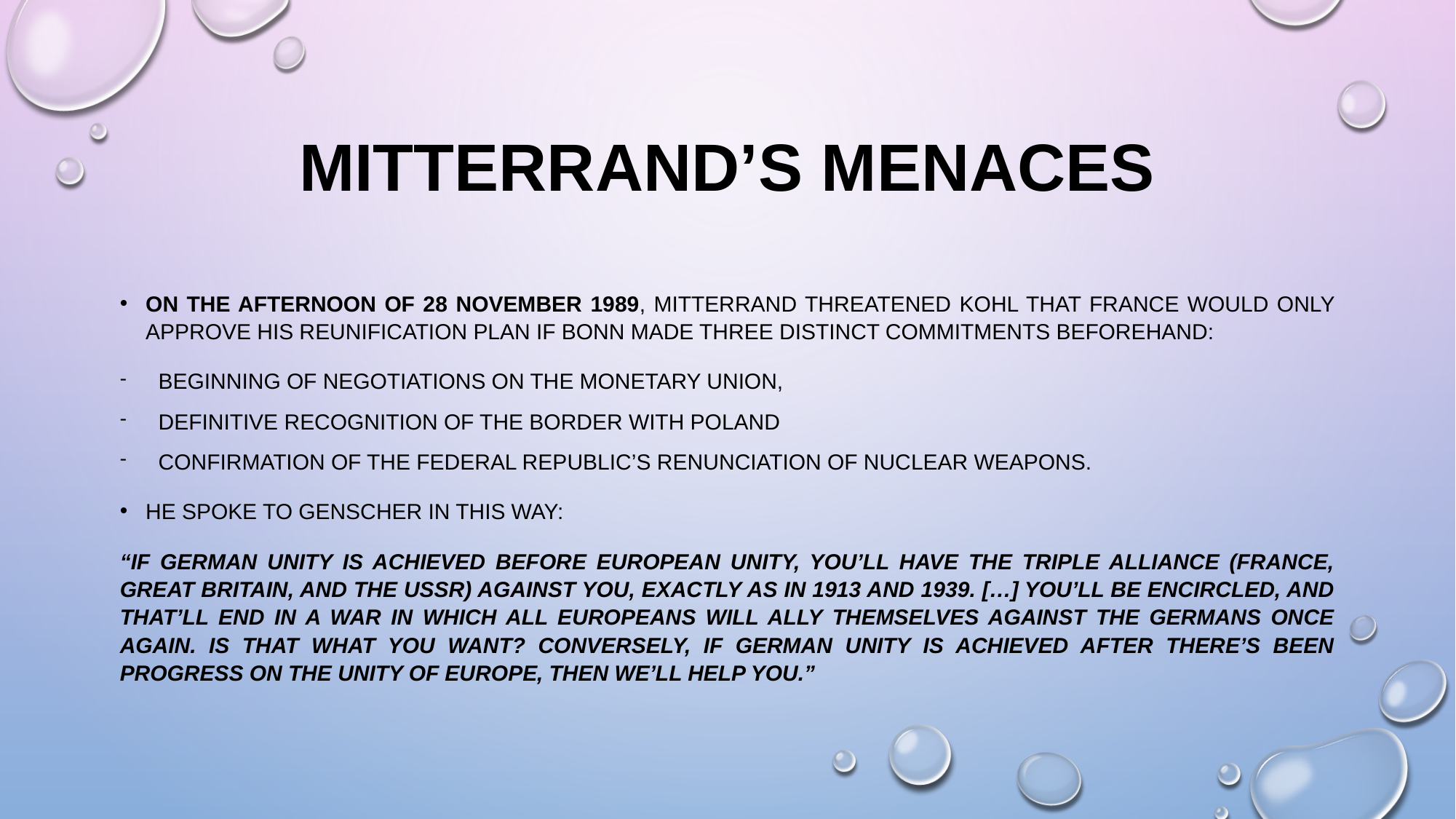

# MITTERRAND’S MENACES
On the afternoon of 28 November 1989, Mitterrand threatened Kohl that France would only approve his reunification plan if Bonn made three distinct commitments beforehand:
beginning of negotiations on the monetary union,
definitive recognition of the border with Poland
confirmation of the Federal Republic’s renunciation of nuclear weapons.
He spoke to genscher in this way:
“If German unity is achieved before European unity, you’ll have the Triple Alliance (France, Great Britain, and the USSR) against you, exactly as in 1913 and 1939. […] You’ll be encircled, and that’ll end in a war in which all Europeans will ally themselves against the Germans once again. Is that what you want? Conversely, if German unity is achieved after there’s been progress on the unity of Europe, then we’ll help you.”